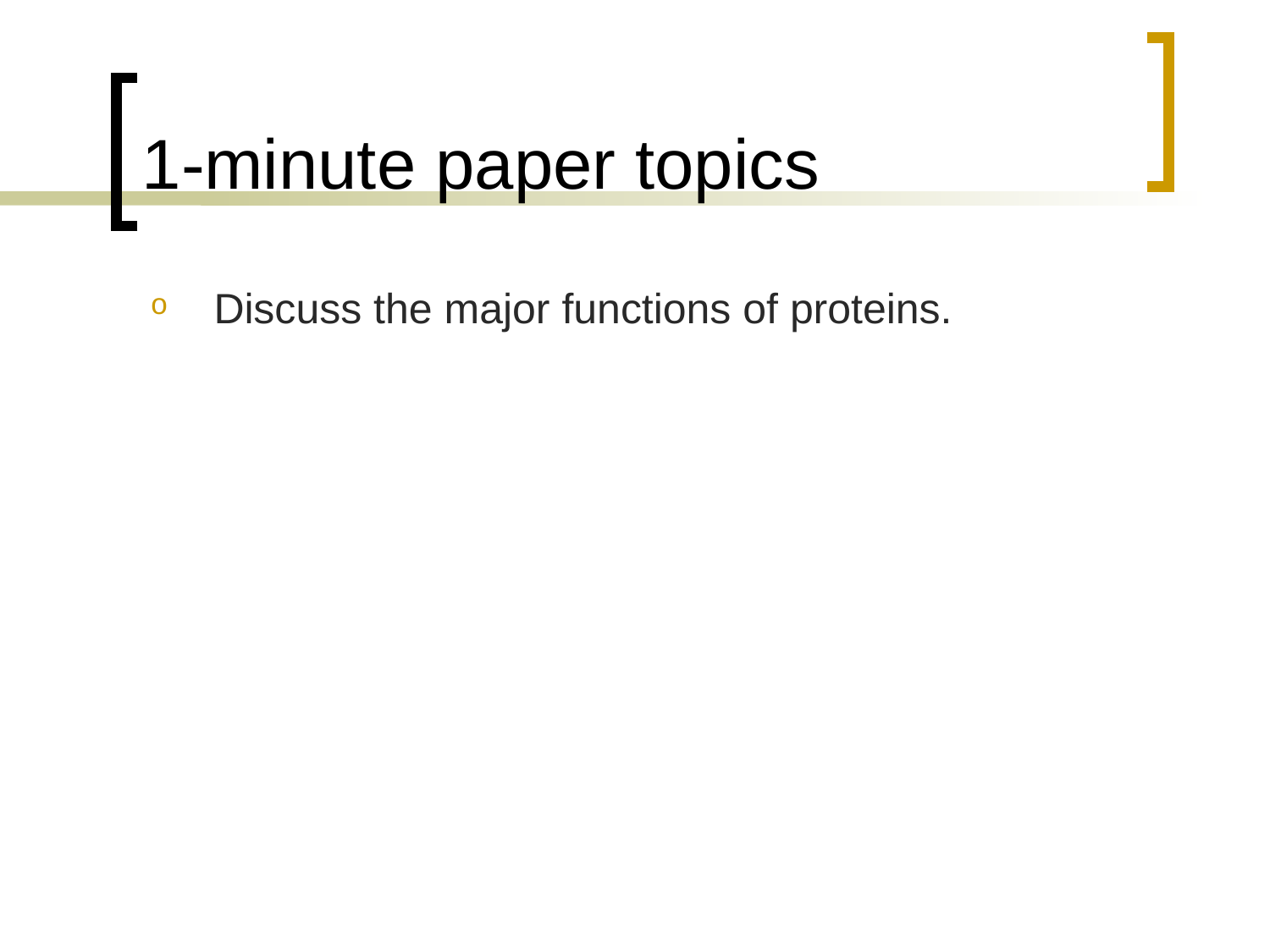

# 1-minute paper topics
Discuss the major functions of proteins.